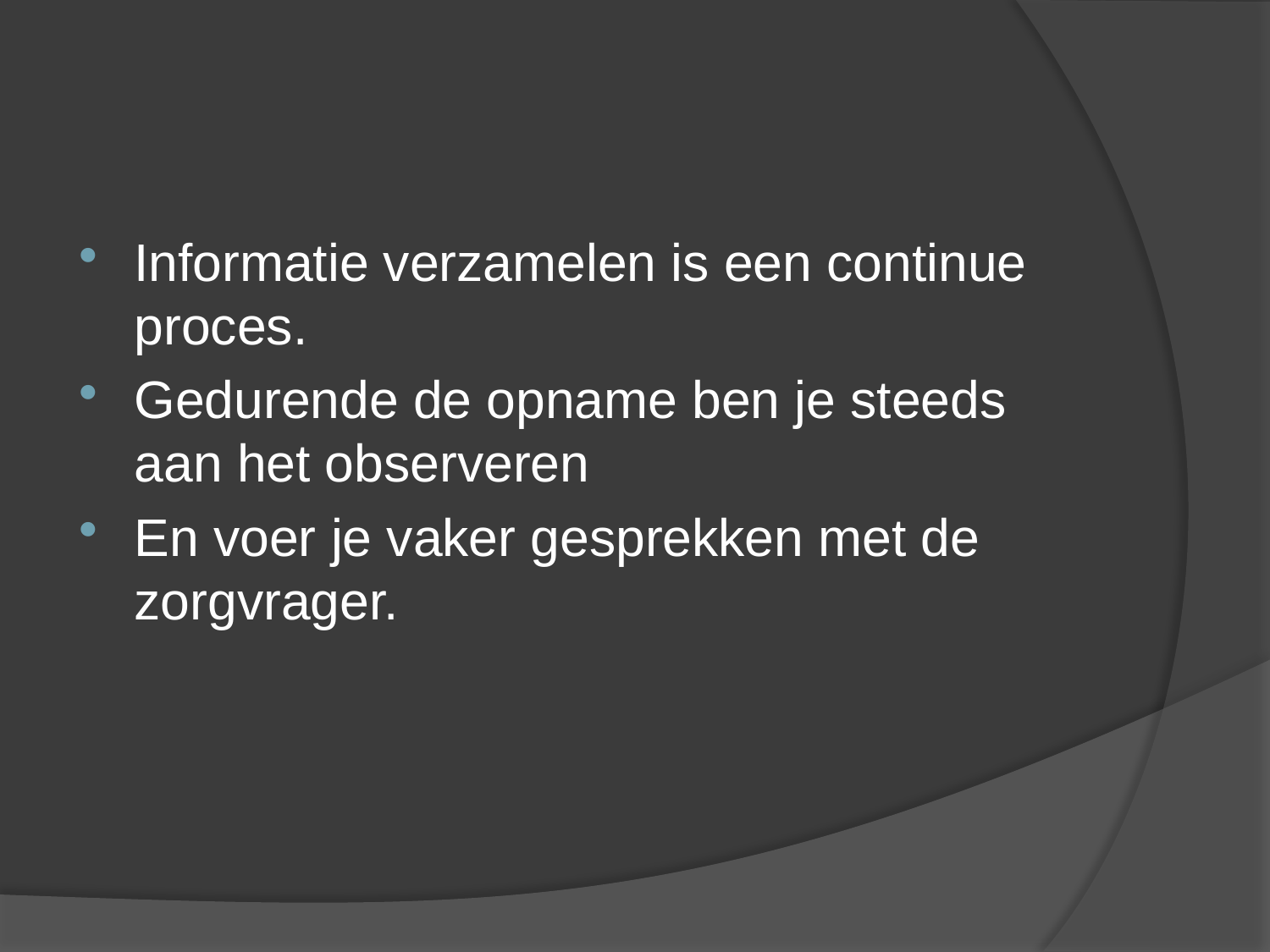

#
Informatie verzamelen is een continue proces.
Gedurende de opname ben je steeds aan het observeren
En voer je vaker gesprekken met de zorgvrager.